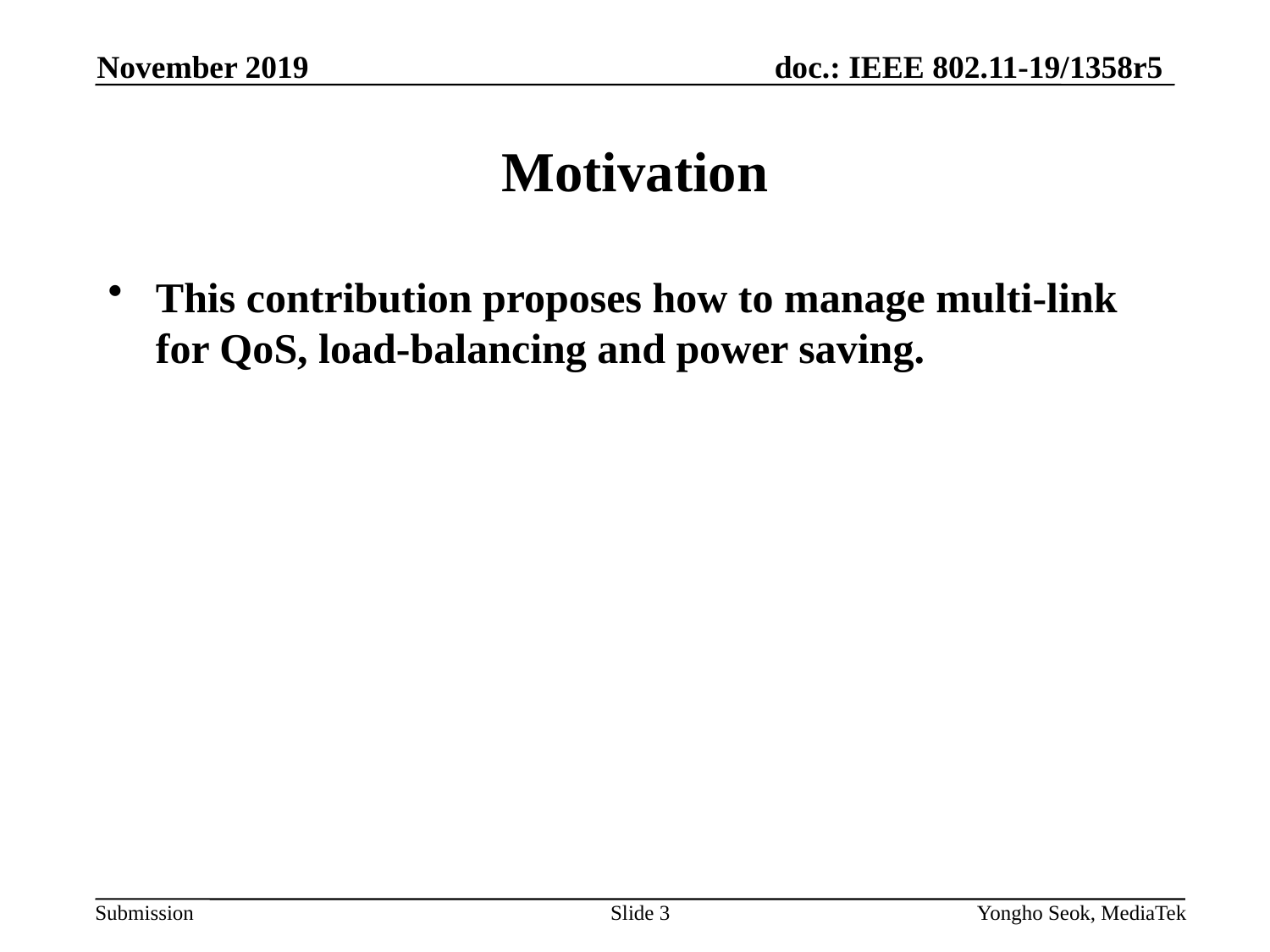

November 2019
# Motivation
This contribution proposes how to manage multi-link for QoS, load-balancing and power saving.

Slide 3
Yongho Seok, MediaTek